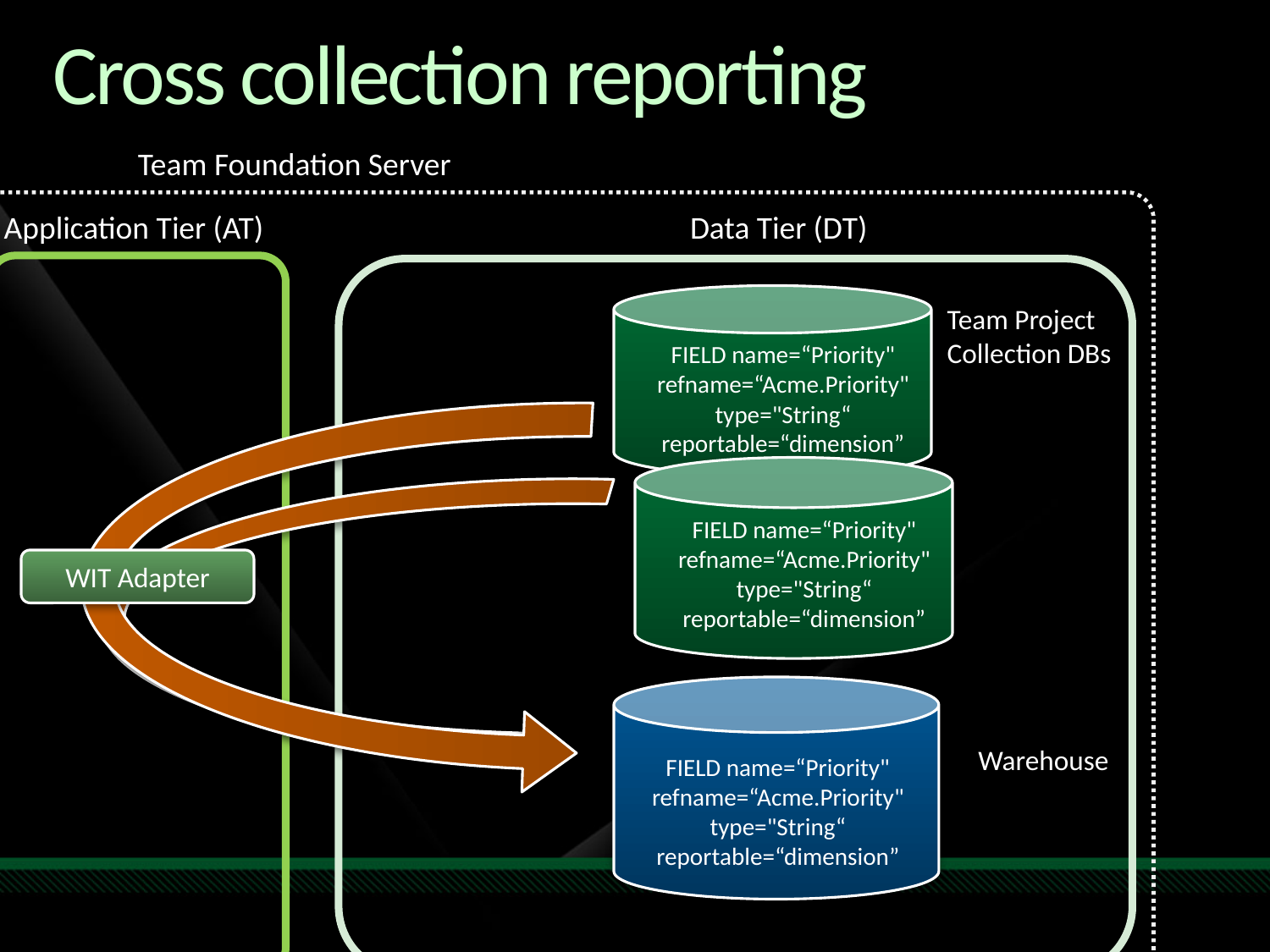

# Cross collection reporting

Team Foundation Server

Application Tier (AT)

Data Tier (DT)

Team Project Collection DBs
FIELD name=“Priority" refname=“Acme.Priority" type="String“ reportable=“dimension”

FIELD name=“Priority" refname=“Acme.Priority" type="String“ reportable=“dimension”
WIT Adapter

Warehouse
FIELD name=“Priority" refname=“Acme.Priority" type="String“ reportable=“dimension”